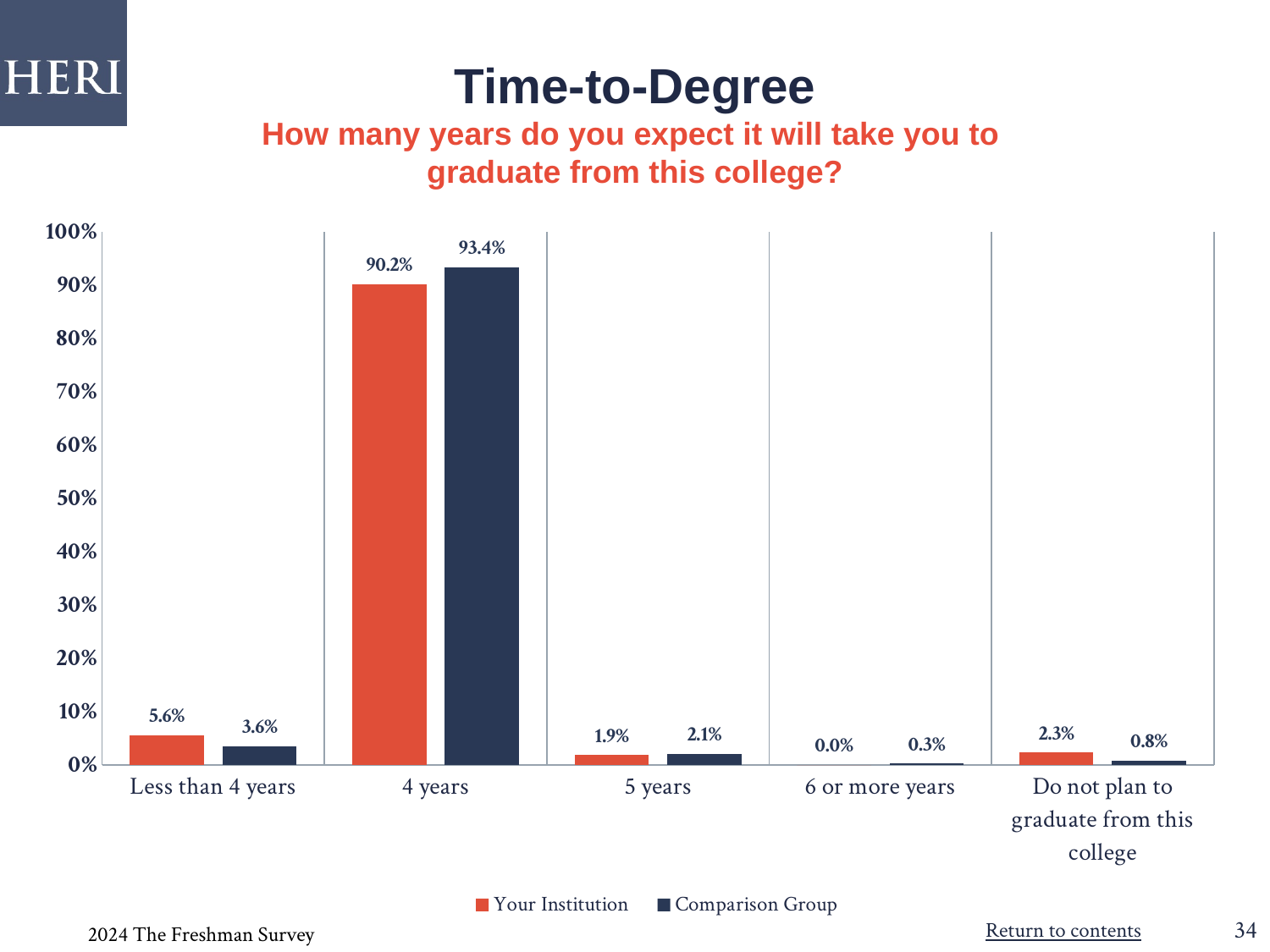

# Time-to-Degree How many years do you expect it will take you to graduate from this college?

### Chart

| Category | Your Institution | Comparison Group |
|---|---|---|
| Less than 4 years | 0.0558 | 0.035500000000000004 |
| 4 years | 0.9023 | 0.934 |
| 5 years | 0.0186 | 0.0205 |
| 6 or more years | 0.0 | 0.0025 |
| Do not plan to graduate from this college | 0.0233 | 0.0075 |
2024 The Freshman Survey
Return to contents
34